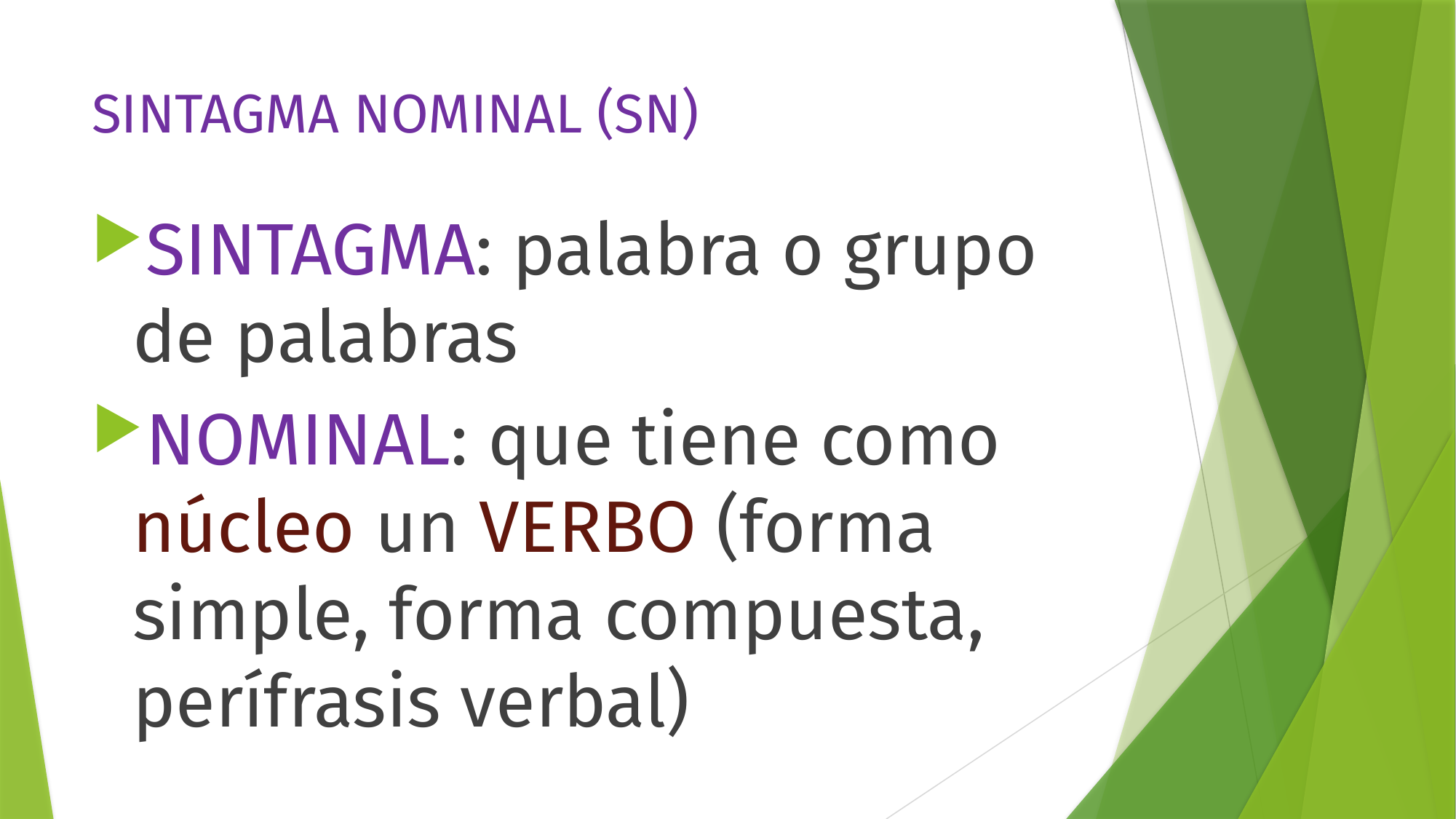

# SINTAGMA NOMINAL (SN)
SINTAGMA: palabra o grupo de palabras
NOMINAL: que tiene como núcleo un VERBO (forma simple, forma compuesta, perífrasis verbal)